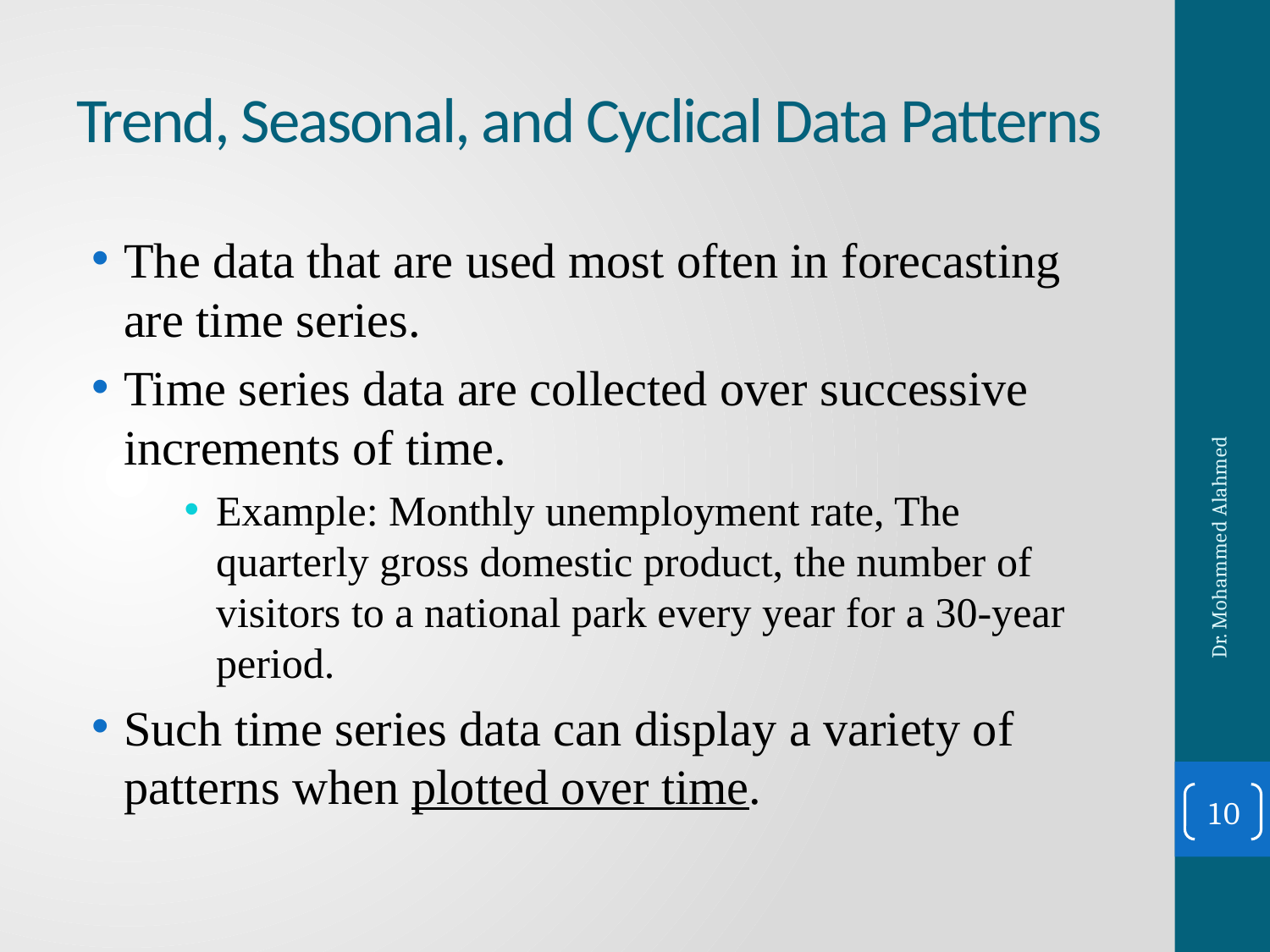

# Trend, Seasonal, and Cyclical Data Patterns
The data that are used most often in forecasting are time series.
Time series data are collected over successive increments of time.
Example: Monthly unemployment rate, The quarterly gross domestic product, the number of visitors to a national park every year for a 30-year period.
Such time series data can display a variety of patterns when plotted over time.
Dr. Mohammed Alahmed
10